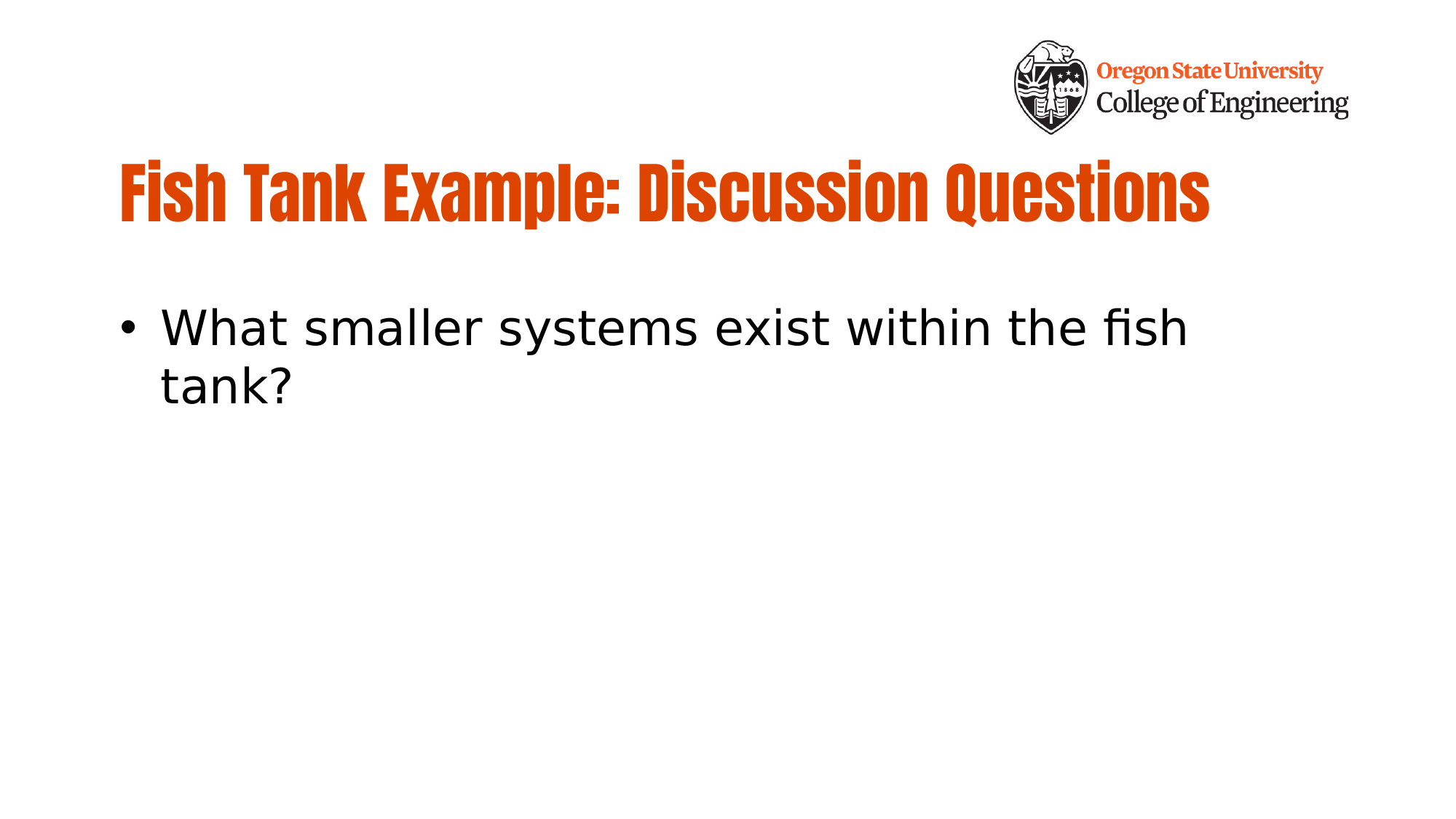

# Fish Tank Example: Discussion Questions
What smaller systems exist within the fish tank?